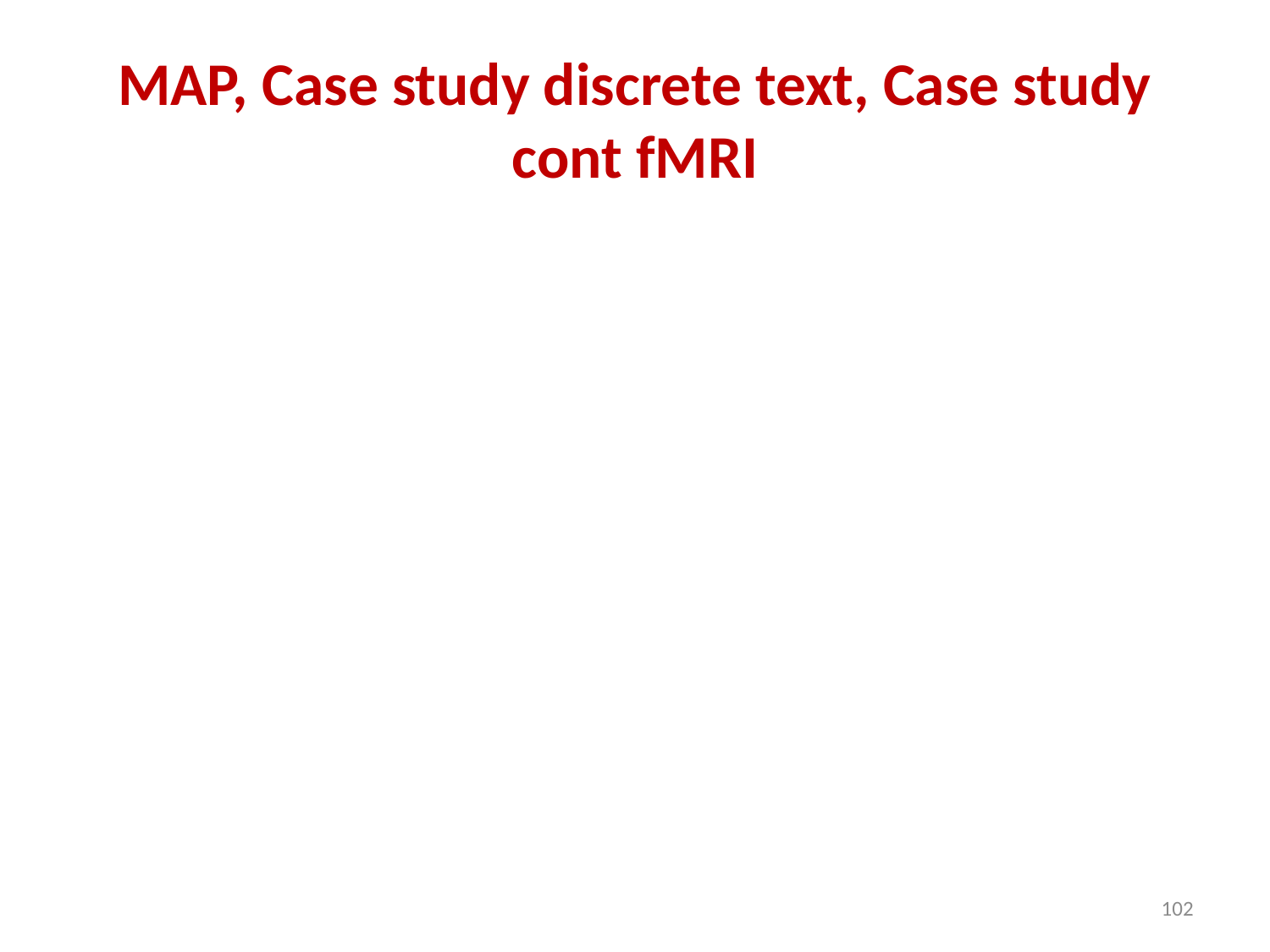

# MAP, Case study discrete text, Case study cont fMRI

102